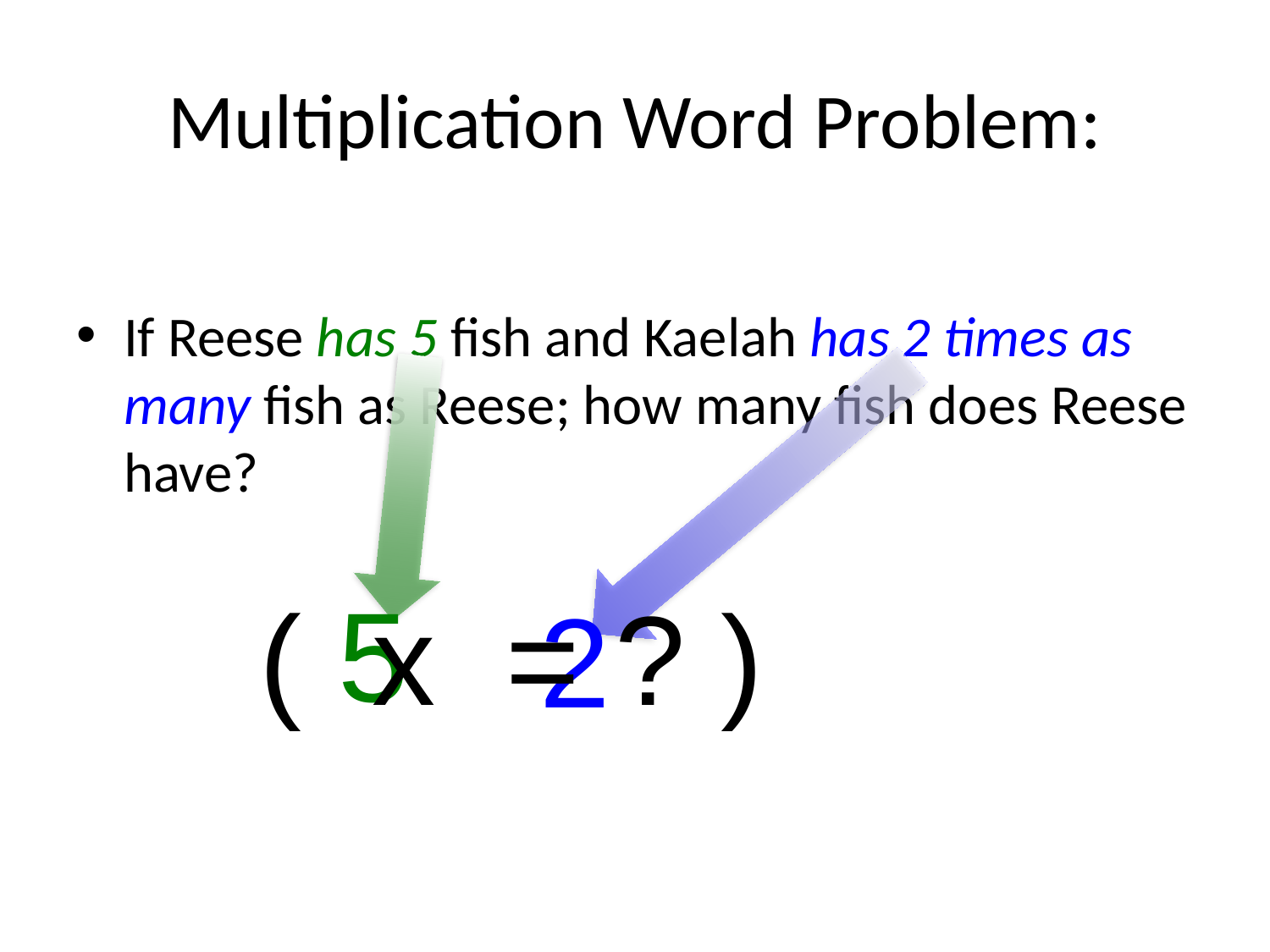

# Multiplication Word Problem:

If Reese has 5 fish and Kaelah has 2 times as many fish as Reese; how many fish does Reese have?

5
 (  x  = ? )
2